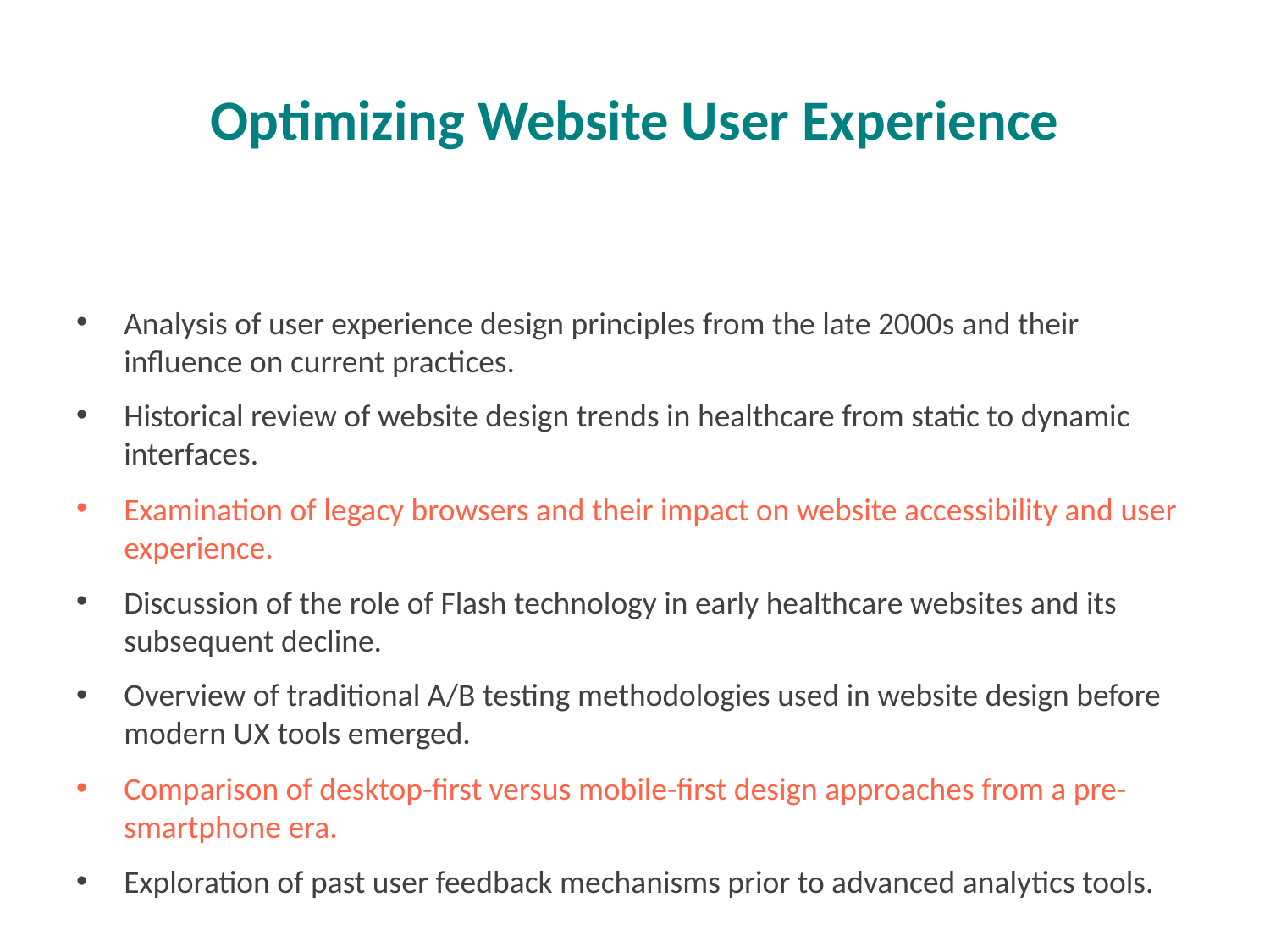

# Optimizing Website User Experience

Analysis of user experience design principles from the late 2000s and their influence on current practices.
Historical review of website design trends in healthcare from static to dynamic interfaces.
Examination of legacy browsers and their impact on website accessibility and user experience.
Discussion of the role of Flash technology in early healthcare websites and its subsequent decline.
Overview of traditional A/B testing methodologies used in website design before modern UX tools emerged.
Comparison of desktop-first versus mobile-first design approaches from a pre-smartphone era.
Exploration of past user feedback mechanisms prior to advanced analytics tools.